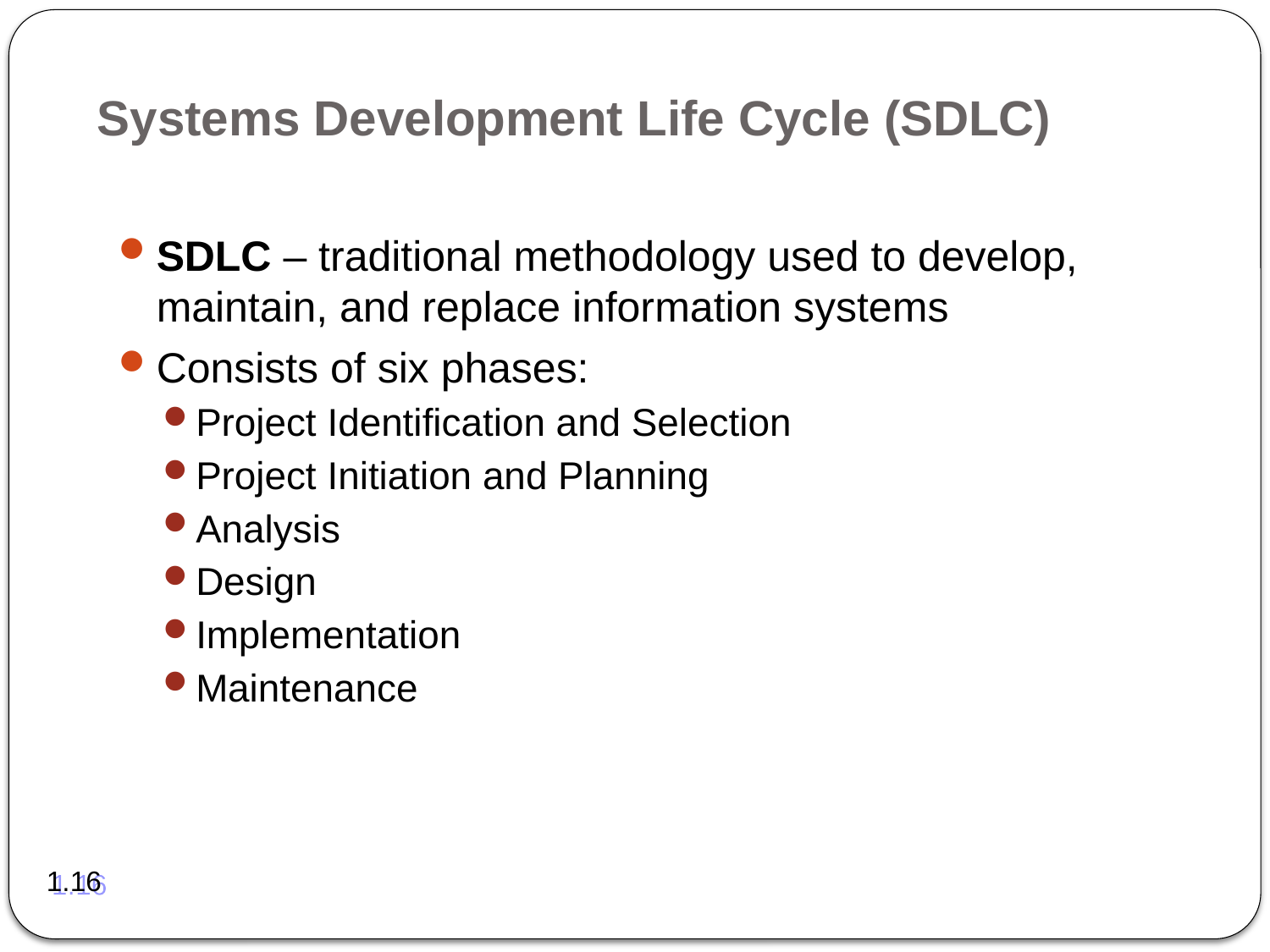

# Systems Development Life Cycle (SDLC)
SDLC – traditional methodology used to develop, maintain, and replace information systems
Consists of six phases:
Project Identification and Selection
Project Initiation and Planning
Analysis
Design
Implementation
Maintenance
1.16